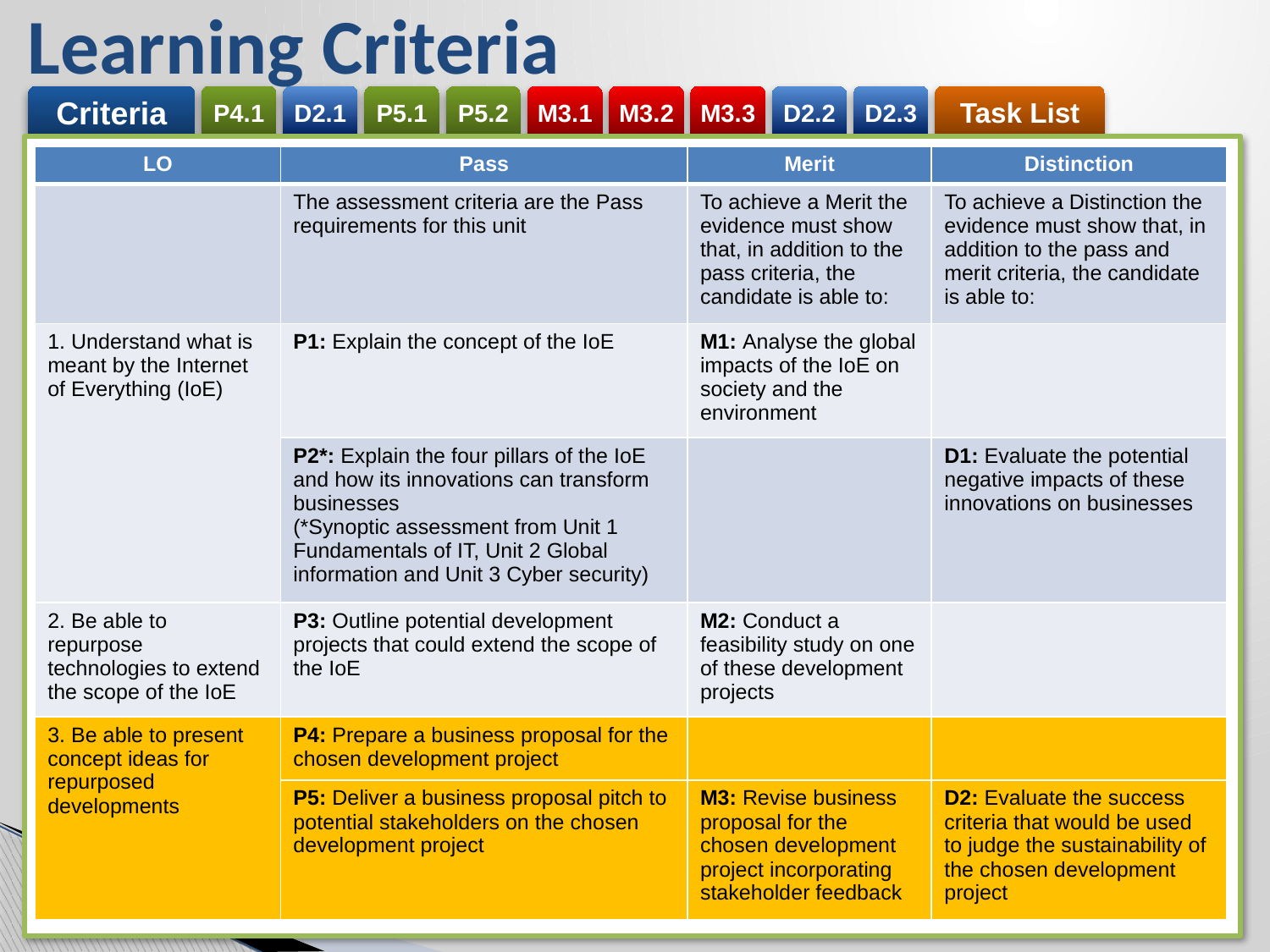

# Learning Criteria
e
| LO | Pass | Merit | Distinction |
| --- | --- | --- | --- |
|  | The assessment criteria are the Pass requirements for this unit | To achieve a Merit the evidence must show that, in addition to the pass criteria, the candidate is able to: | To achieve a Distinction the evidence must show that, in addition to the pass and merit criteria, the candidate is able to: |
| 1. Understand what is meant by the Internet of Everything (IoE) | P1: Explain the concept of the IoE | M1: Analyse the global impacts of the IoE on society and the environment |  |
|  | P2\*: Explain the four pillars of the IoE and how its innovations can transform businesses (\*Synoptic assessment from Unit 1 Fundamentals of IT, Unit 2 Global information and Unit 3 Cyber security) |  | D1: Evaluate the potential negative impacts of these innovations on businesses |
| 2. Be able to repurpose technologies to extend the scope of the IoE | P3: Outline potential development projects that could extend the scope of the IoE | M2: Conduct a feasibility study on one of these development projects |  |
| 3. Be able to present concept ideas for repurposed developments | P4: Prepare a business proposal for the chosen development project |  |  |
|  | P5: Deliver a business proposal pitch to potential stakeholders on the chosen development project | M3: Revise business proposal for the chosen development project incorporating stakeholder feedback | D2: Evaluate the success criteria that would be used to judge the sustainability of the chosen development project |